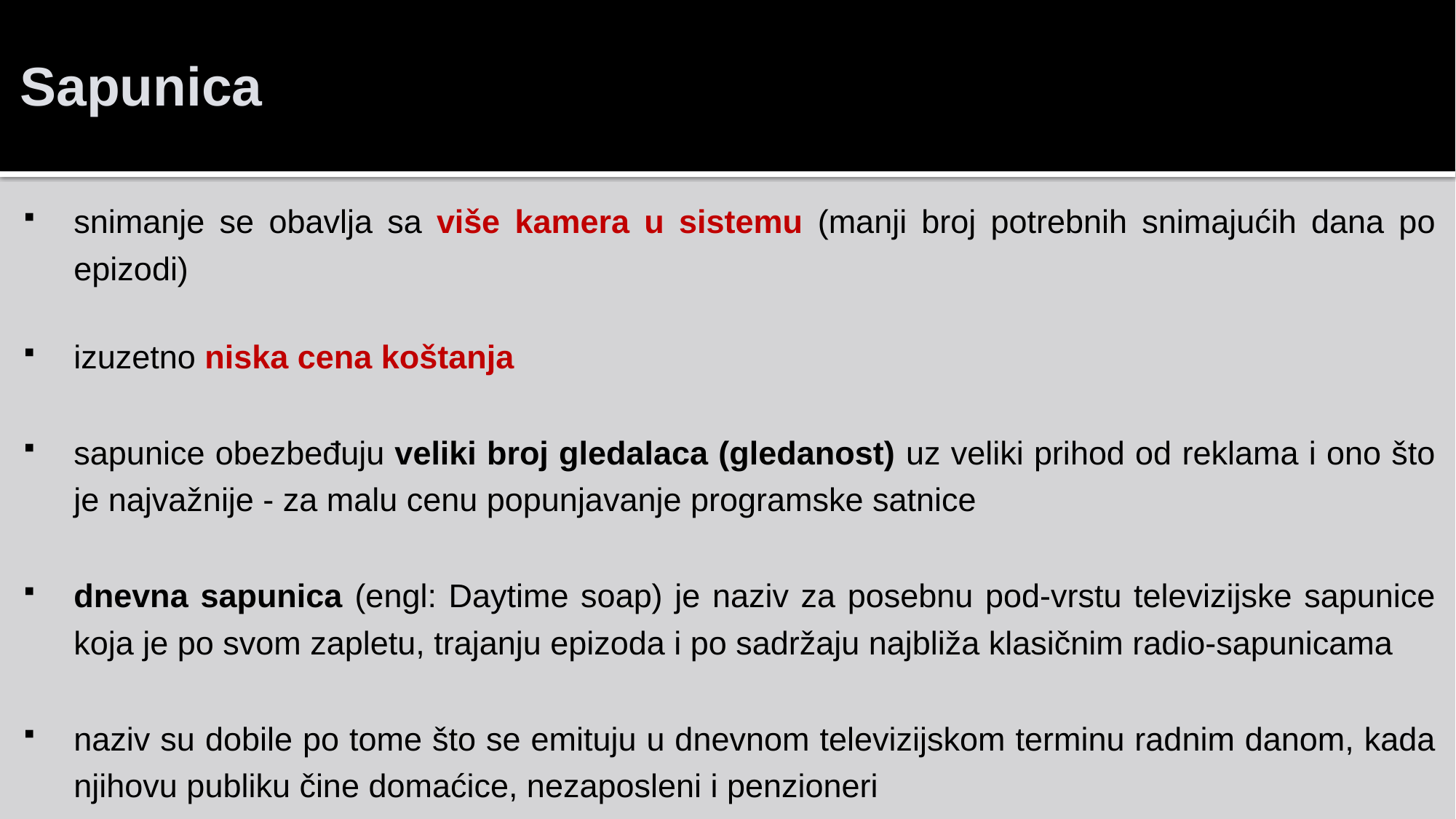

# Sapunica
snimanje se obavlja sa više kamera u sistemu (manji broj potrebnih snimajućih dana po epizodi)

izuzetno niska cena koštanja

sapunice obezbeđuju veliki broj gledalaca (gledanost) uz veliki prihod od reklama i ono što je najvažnije - za malu cenu popunjavanje programske satnice

dnevna sapunica (engl: Daytime soap) je naziv za posebnu pod-vrstu televizijske sapunice koja je po svom zapletu, trajanju epizoda i po sadržaju najbliža klasičnim radio-sapunicama

naziv su dobile po tome što se emituju u dnevnom televizijskom terminu radnim danom, kada njihovu publiku čine domaćice, nezaposleni i penzioneri